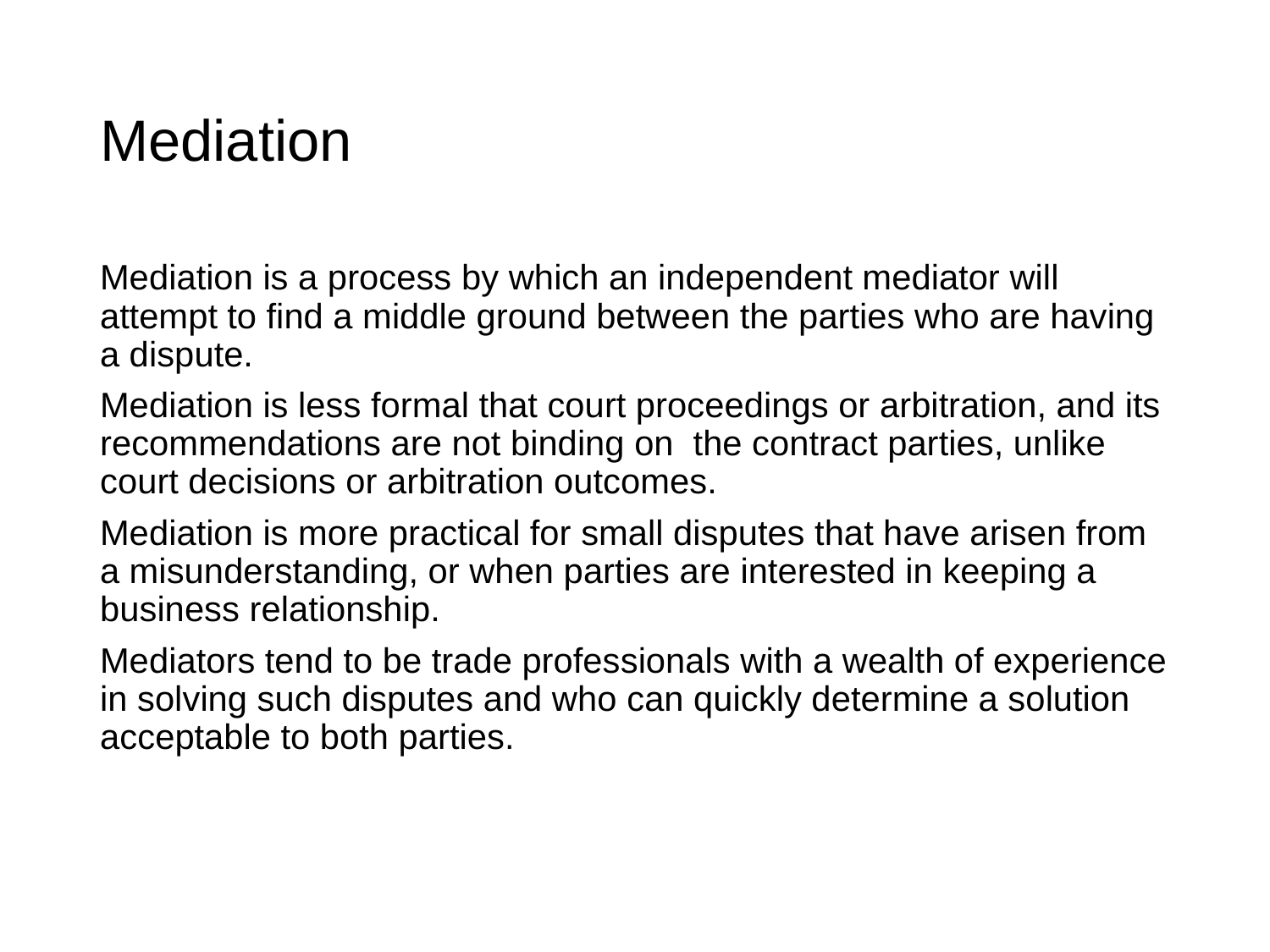

# Mediation
Mediation is a process by which an independent mediator will attempt to find a middle ground between the parties who are having a dispute.
Mediation is less formal that court proceedings or arbitration, and its recommendations are not binding on  the contract parties, unlike court decisions or arbitration outcomes.
Mediation is more practical for small disputes that have arisen from a misunderstanding, or when parties are interested in keeping a business relationship.
Mediators tend to be trade professionals with a wealth of experience in solving such disputes and who can quickly determine a solution acceptable to both parties.